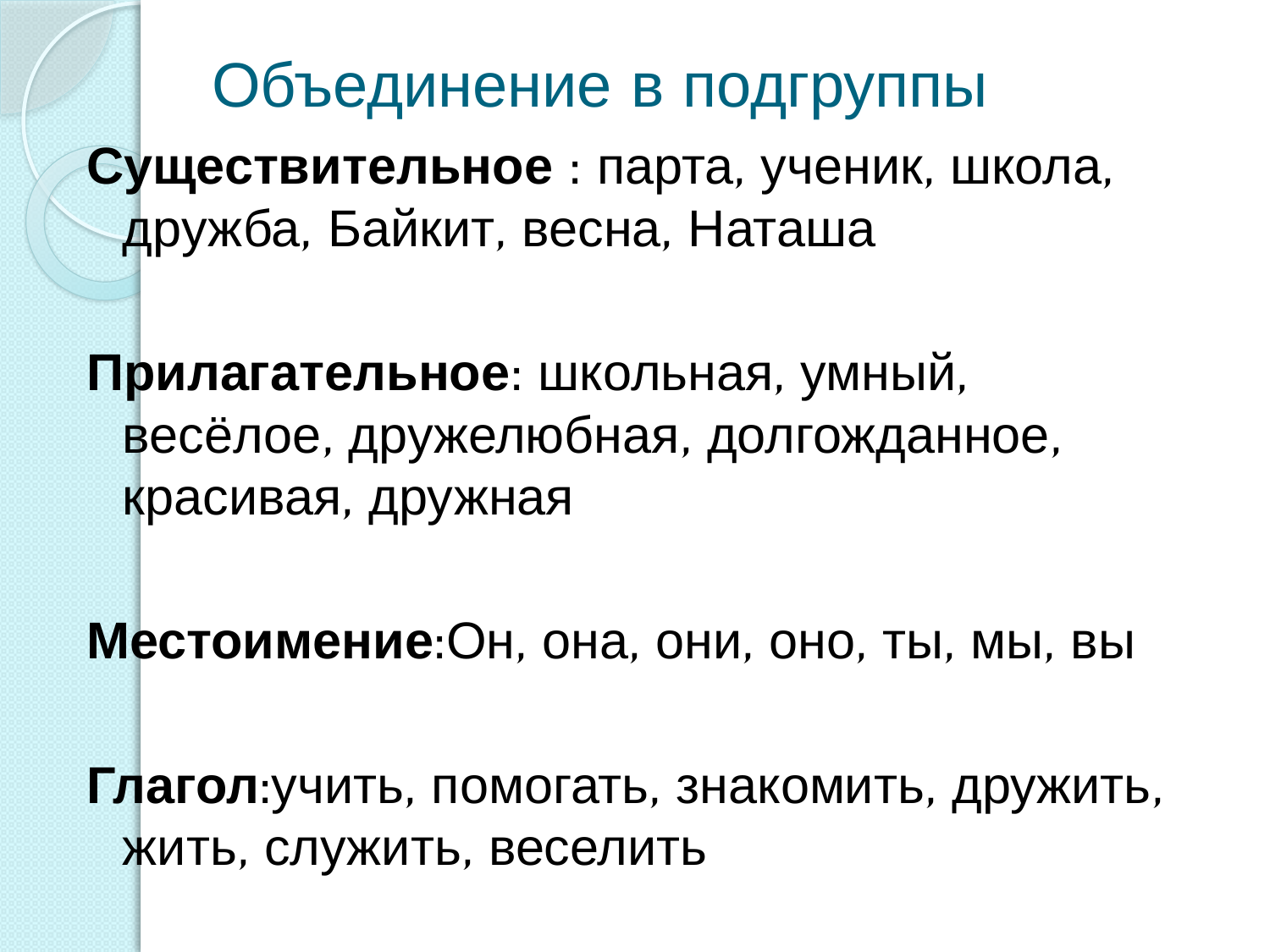

# Объединение в подгруппы
Существительное : парта, ученик, школа, дружба, Байкит, весна, Наташа

Прилагательное: школьная, умный, весёлое, дружелюбная, долгожданное, красивая, дружная

Местоимение:Он, она, они, оно, ты, мы, вы

Глагол:учить, помогать, знакомить, дружить, жить, служить, веселить